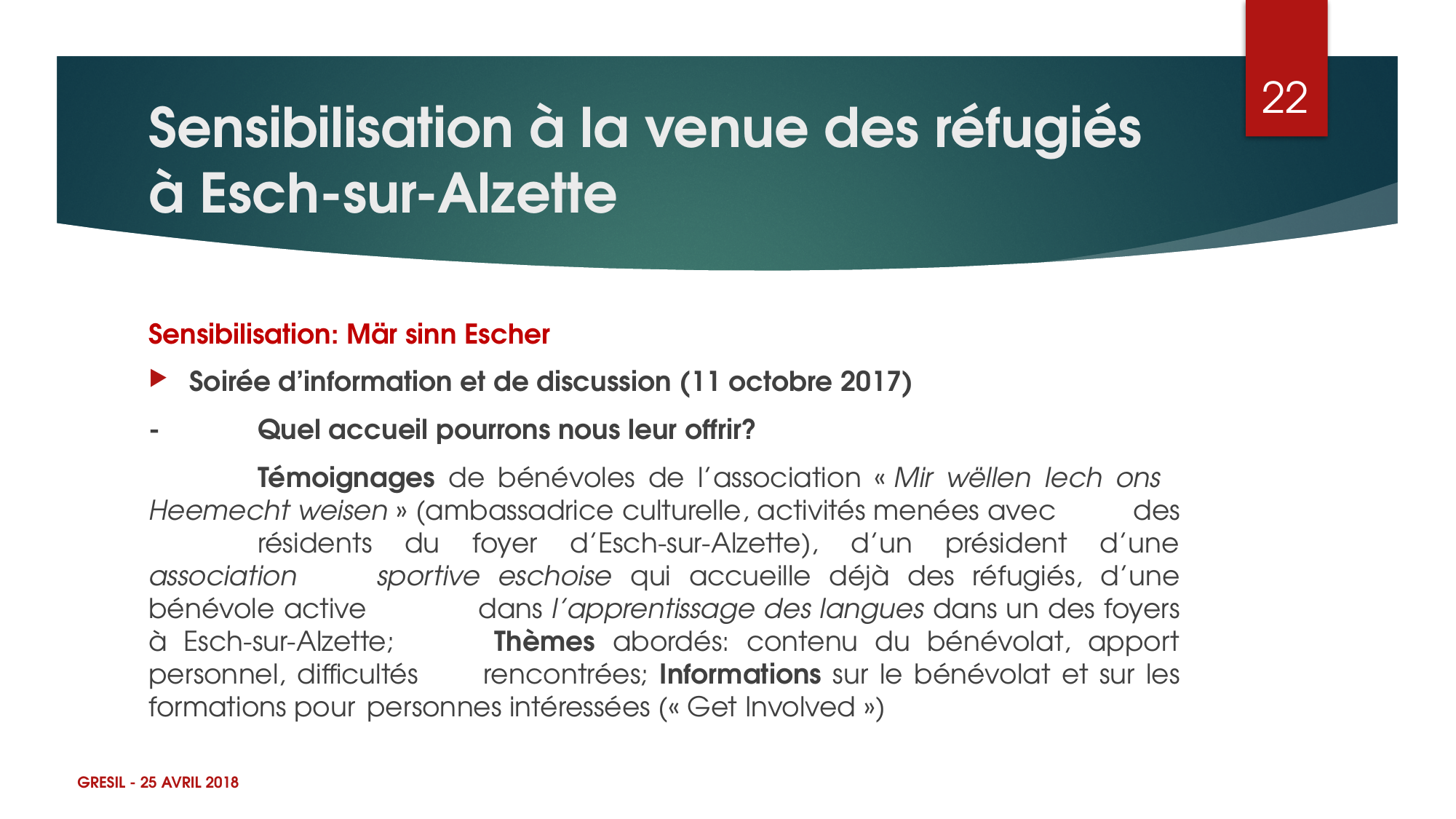

22
# Sensibilisation à la venue des réfugiés à Esch-sur-Alzette
Sensibilisation: Mär sinn Escher
Soirée d’information et de discussion (11 octobre 2017)
-	Quel accueil pourrons nous leur offrir?
	Témoignages de bénévoles de l’association « Mir wëllen Iech ons 	Heemecht weisen » (ambassadrice culturelle, activités menées avec 	des 	résidents du foyer d’Esch-sur-Alzette), d’un président d’une association 	sportive eschoise qui accueille déjà des réfugiés, d’une bénévole active 	dans l’apprentissage des langues dans un des foyers à Esch-sur-Alzette; 	Thèmes 	abordés: contenu du bénévolat, apport personnel, difficultés 	rencontrées; Informations sur le bénévolat et sur les formations pour 	personnes intéressées (« Get Involved »)
GRESIL - 25 AVRIL 2018